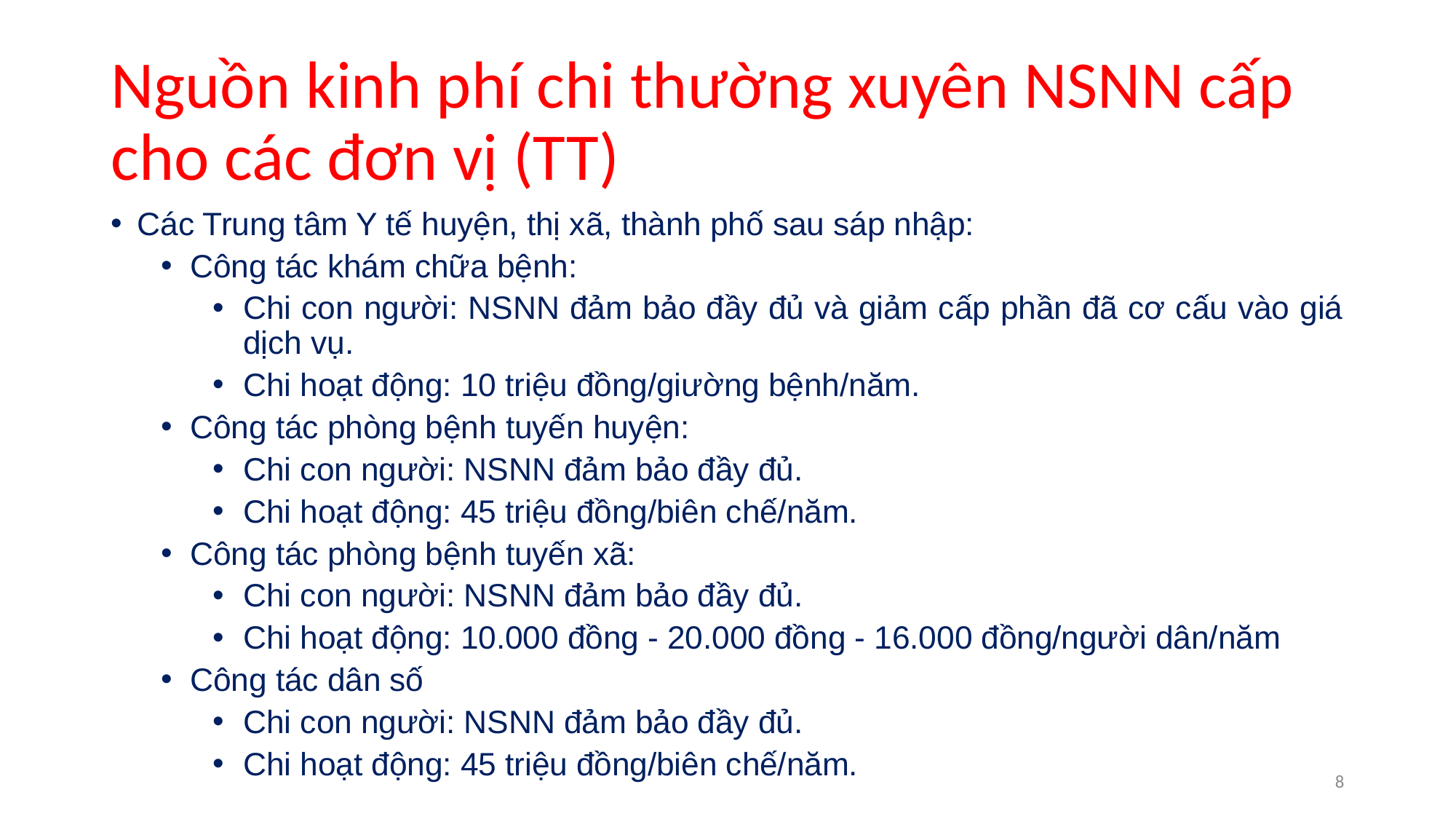

# Nguồn kinh phí chi thường xuyên NSNN cấp cho các đơn vị (TT)
Các Trung tâm Y tế huyện, thị xã, thành phố sau sáp nhập:
Công tác khám chữa bệnh:
Chi con người: NSNN đảm bảo đầy đủ và giảm cấp phần đã cơ cấu vào giá dịch vụ.
Chi hoạt động: 10 triệu đồng/giường bệnh/năm.
Công tác phòng bệnh tuyến huyện:
Chi con người: NSNN đảm bảo đầy đủ.
Chi hoạt động: 45 triệu đồng/biên chế/năm.
Công tác phòng bệnh tuyến xã:
Chi con người: NSNN đảm bảo đầy đủ.
Chi hoạt động: 10.000 đồng - 20.000 đồng - 16.000 đồng/người dân/năm
Công tác dân số
Chi con người: NSNN đảm bảo đầy đủ.
Chi hoạt động: 45 triệu đồng/biên chế/năm.

8